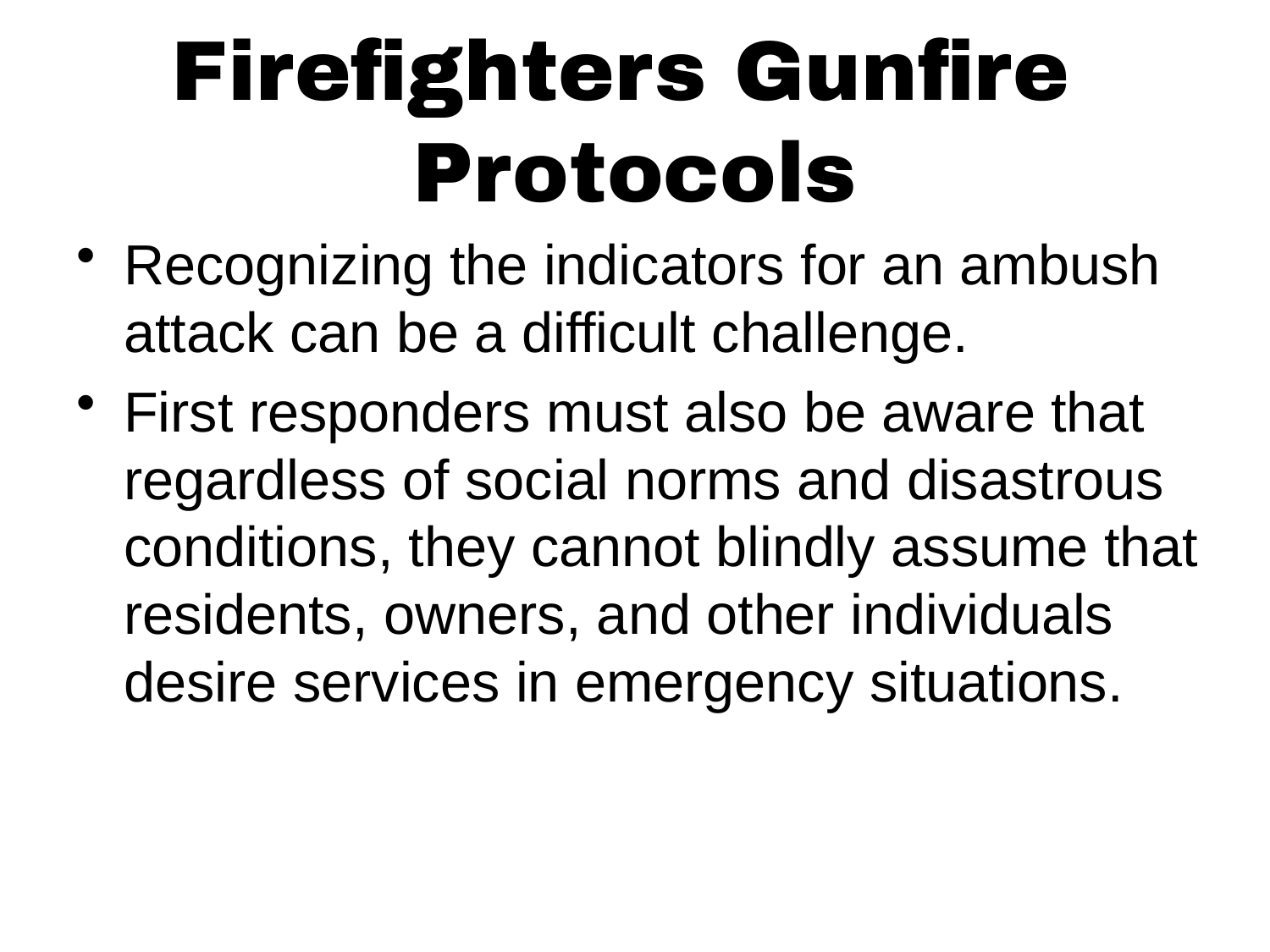

# Firefighters Gunfire  Protocols
Recognizing the indicators for an ambush  attack can be a difficult challenge.
First responders must also be aware that regardless of social norms and disastrous conditions, they cannot blindly assume that residents, owners, and other individuals desire services in emergency situations.